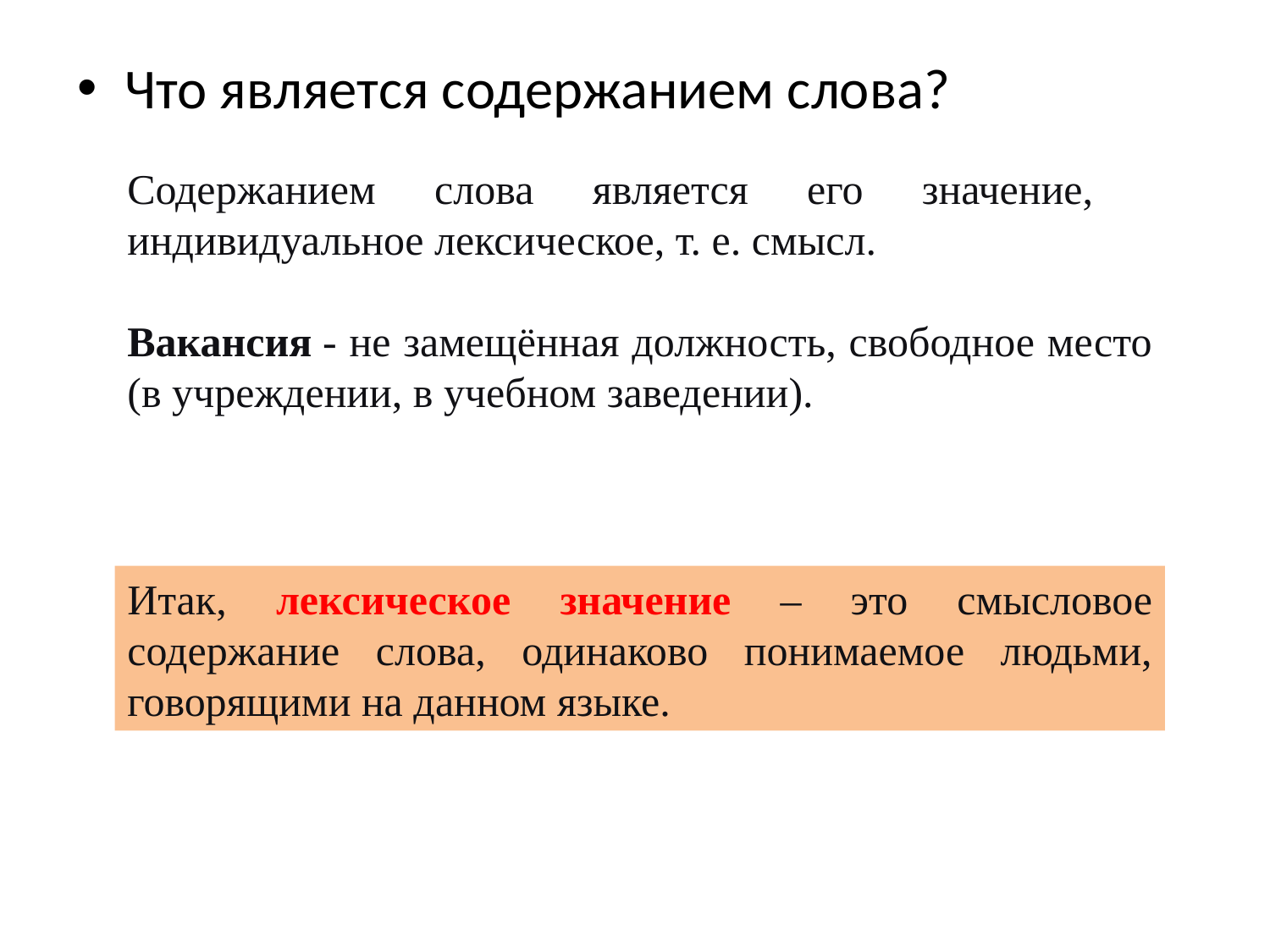

Что является содержанием слова?
Содержанием слова является его значение,  индивидуальное лексическое, т. е. смысл.

Вакансия - не замещённая должность, свободное место (в учреждении, в учебном заведении).
Итак, лексическое значение – это смысловое содержание слова, одинаково понимаемое людьми, говорящими на данном языке.